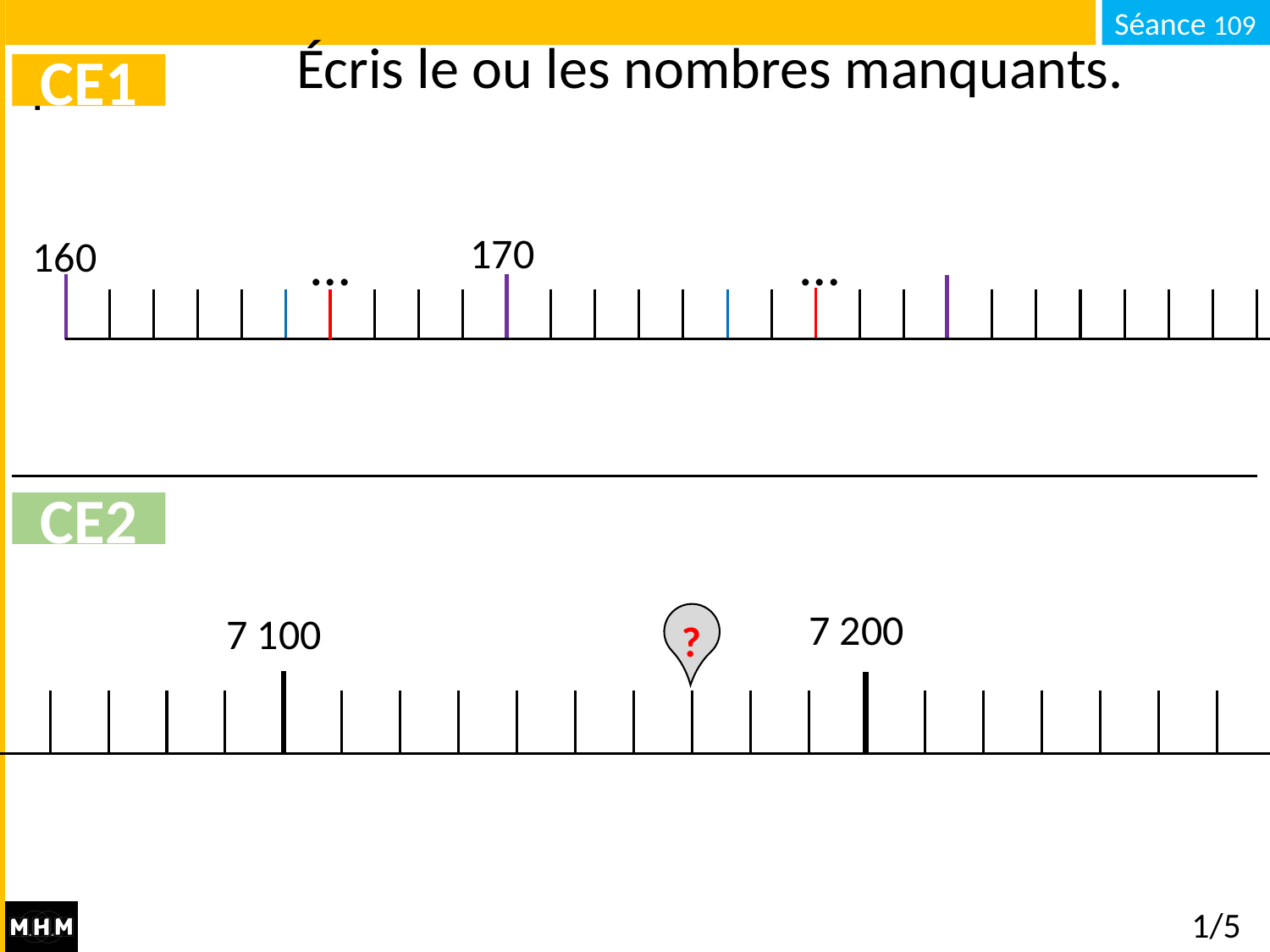

# Écris le ou les nombres manquants.
CE1
170
160
…
…
CE2
7 200
7 100

?
1/5